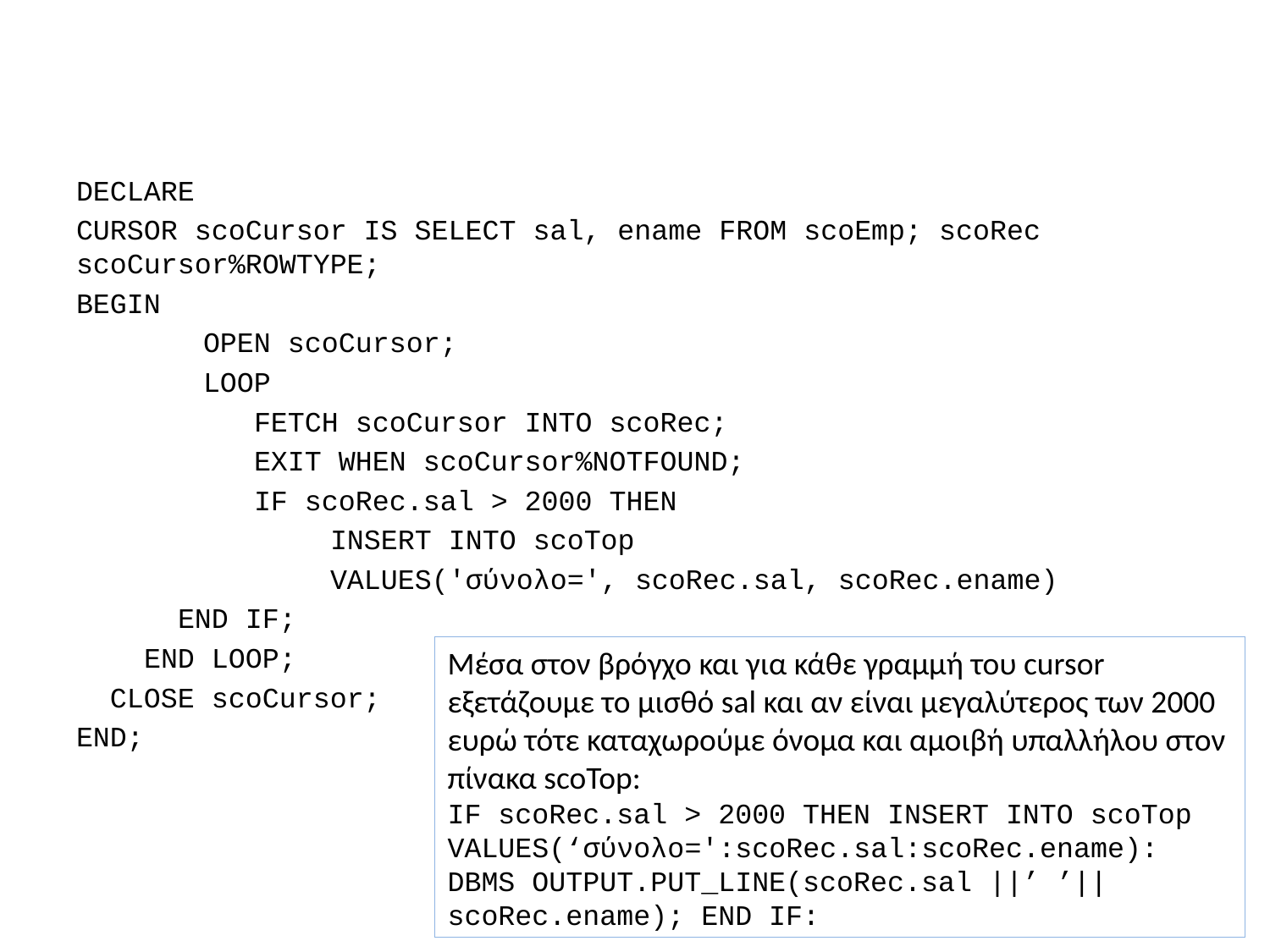

#
DECLARE
CURSOR scoCursor IS SELECT sal, ename FROM scoEmp; scoRec scoCursor%ROWTYPE;
BEGIN
	OPEN scoCursor;
	LOOP
	   FETCH scoCursor INTO scoRec;
 	   EXIT WHEN scoCursor%NOTFOUND;
	   IF scoRec.sal > 2000 THEN
		INSERT INTO scoTop
		VALUES('σύνολο=', scoRec.sal, scoRec.ename)
      END IF;
    END LOOP;
  CLOSE scoCursor;
END;

Μέσα στον βρόγχο και για κάθε γραμμή του cursor εξετάζουμε το μισθό sal και αν είναι μεγαλύτερος των 2000 ευρώ τότε καταχωρούμε όνομα και αμοιβή υπαλλήλου στον πίνακα scoTop:
IF scoRec.sal > 2000 THEN INSERT INTO scoTop
VALUES(‘σύνολο=':scoRec.sal:scoRec.ename):
DBMS OUTPUT.PUT_LINE(scoRec.sal ||’ ’|| scoRec.ename); END IF: